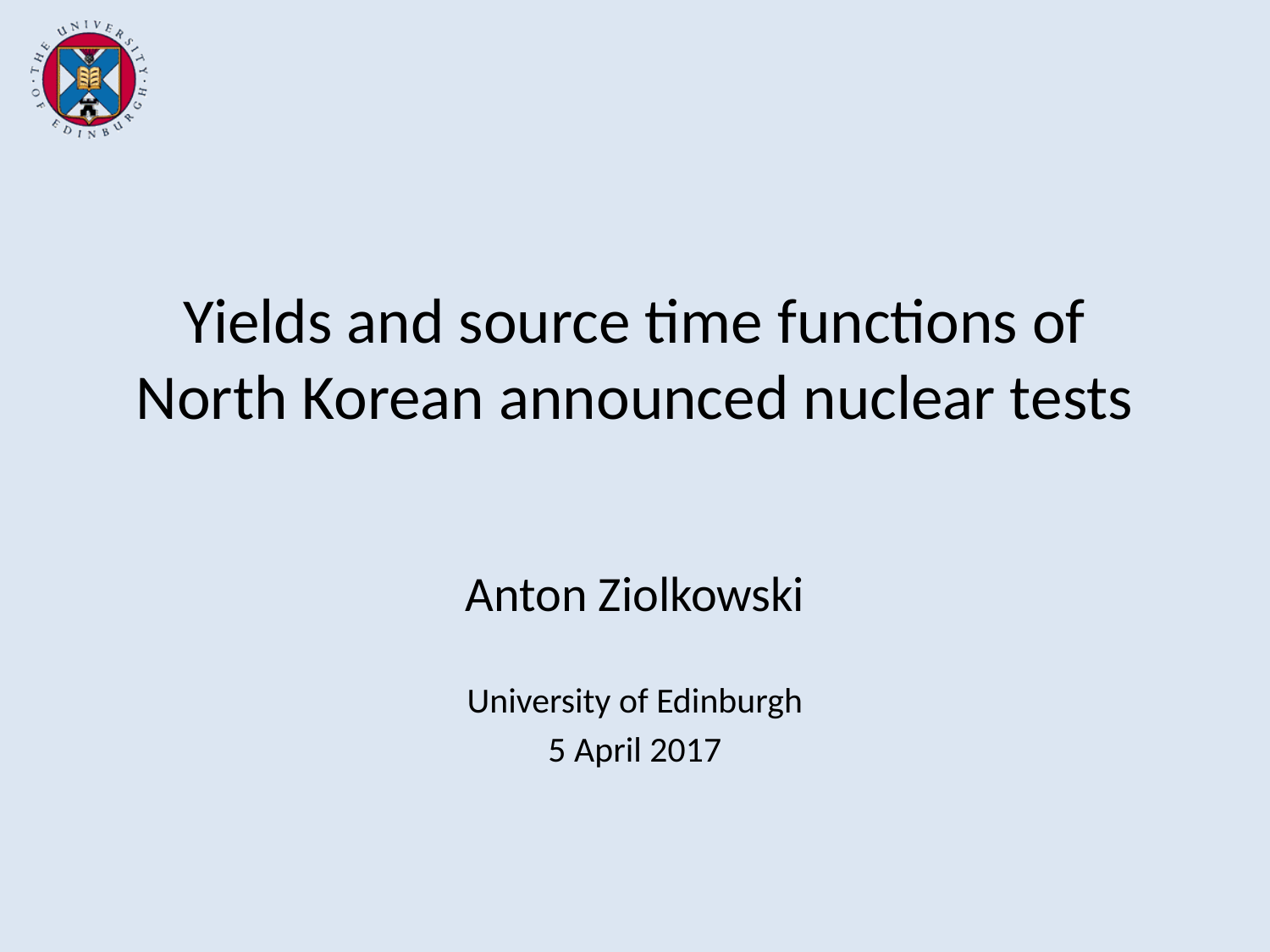

# Yields and source time functions of North Korean announced nuclear tests

Anton Ziolkowski

University of Edinburgh
5 April 2017